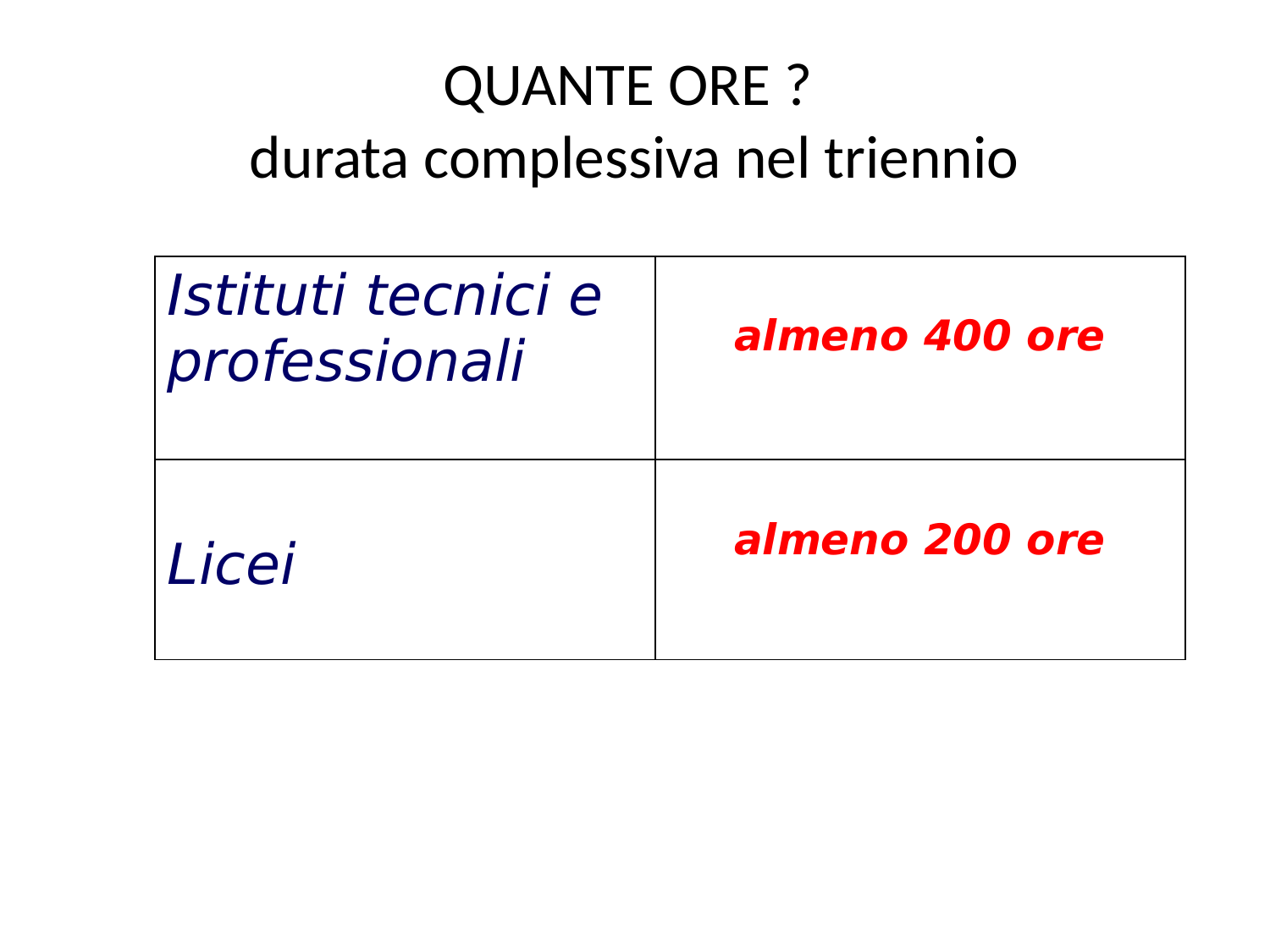

# QUANTE ORE ? durata complessiva nel triennio

| Istituti tecnici e professionali | almeno 400 ore |
| --- | --- |
| Licei | almeno 200 ore |